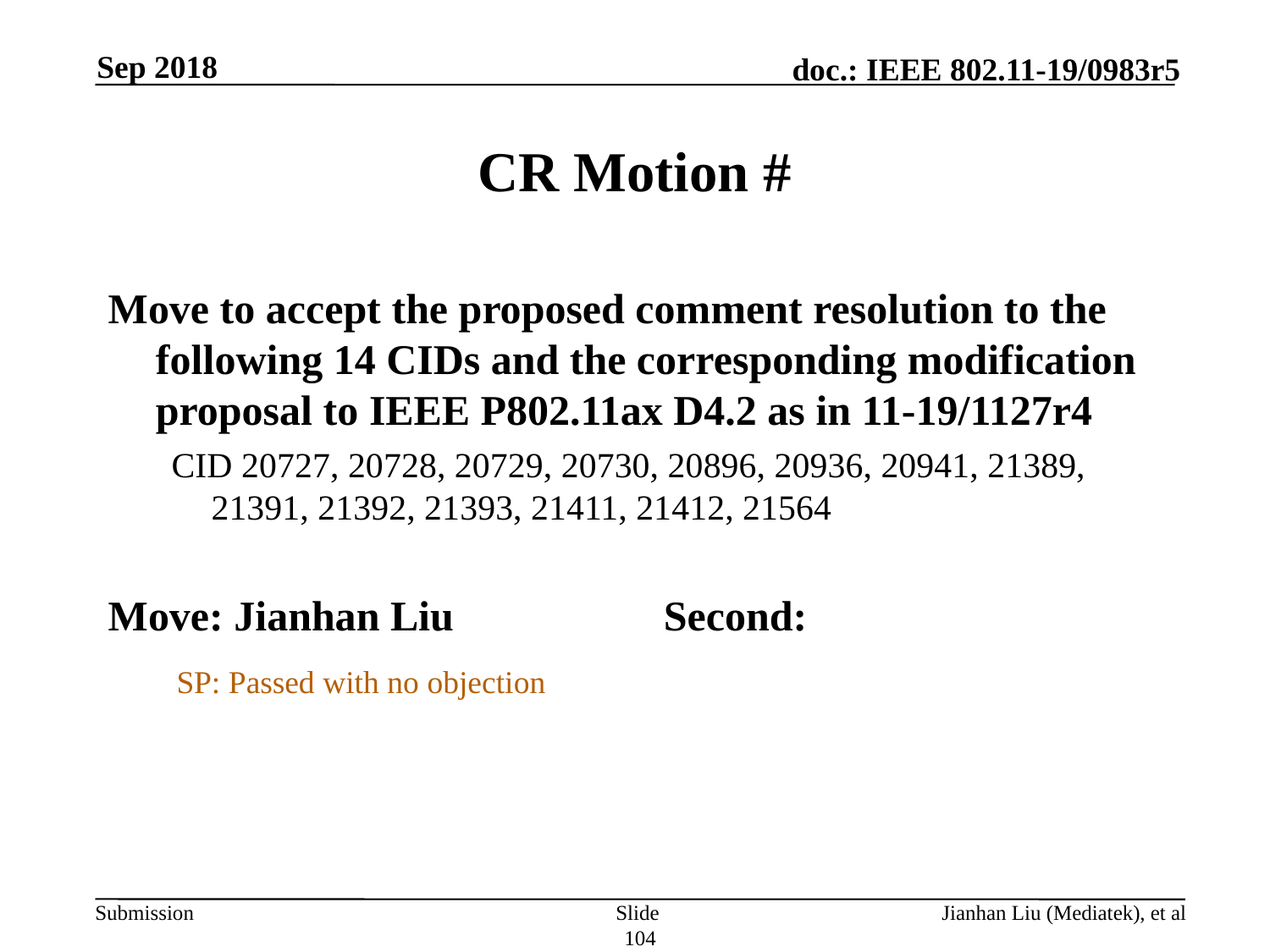

Sep 2018
# CR Motion #
Move to accept the proposed comment resolution to the following 14 CIDs and the corresponding modification proposal to IEEE P802.11ax D4.2 as in 11-19/1127r4
CID 20727, 20728, 20729, 20730, 20896, 20936, 20941, 21389, 21391, 21392, 21393, 21411, 21412, 21564

Move: Jianhan Liu		Second:

SP: Passed with no objection
Slide 104
Jianhan Liu (Mediatek), et al